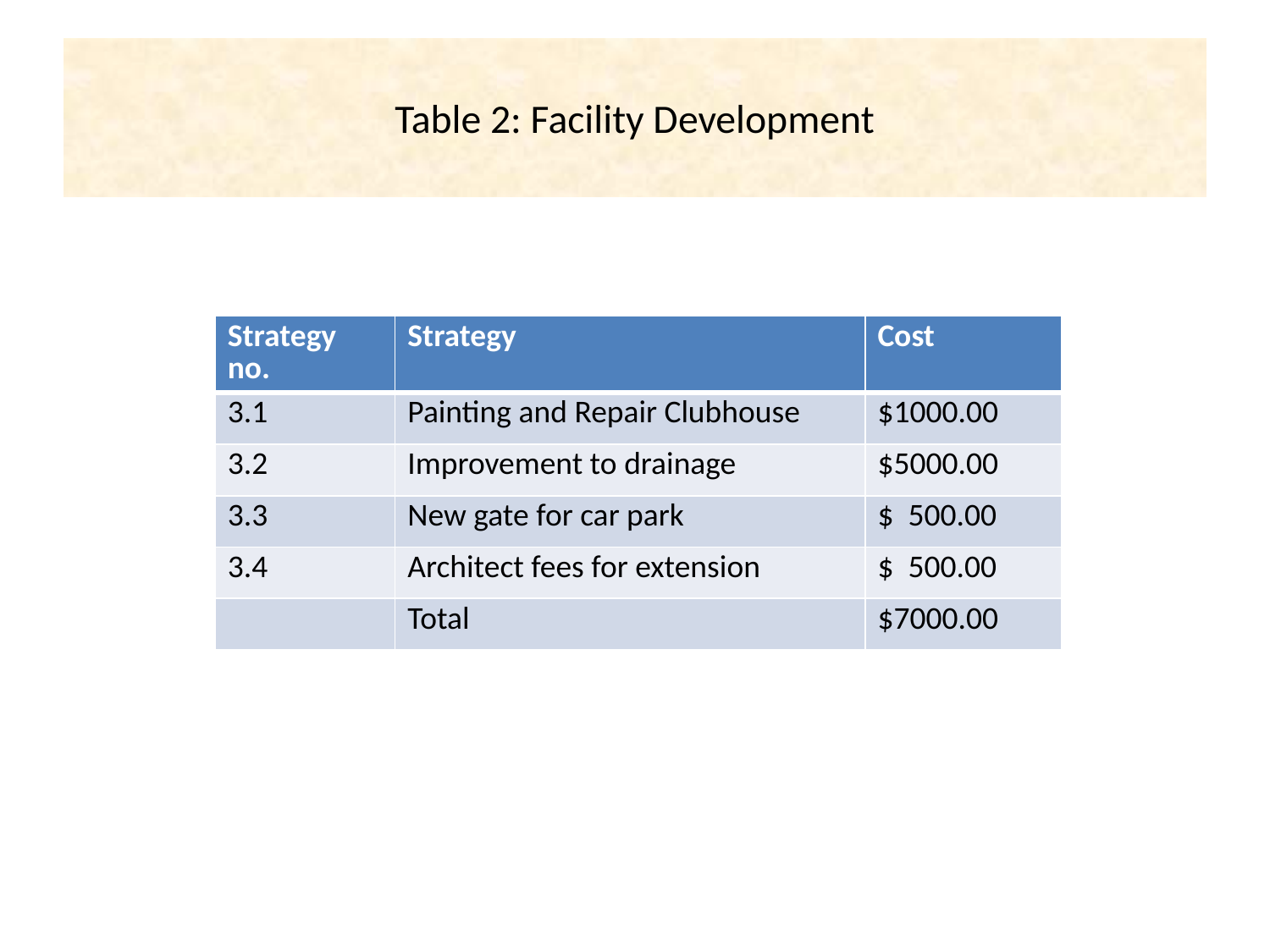

# Table 2: Facility Development

| Strategy no. | Strategy | Cost |
| --- | --- | --- |
| 3.1 | Painting and Repair Clubhouse | $1000.00 |
| 3.2 | Improvement to drainage | $5000.00 |
| 3.3 | New gate for car park | $ 500.00 |
| 3.4 | Architect fees for extension | $ 500.00 |
|  | Total | $7000.00 |